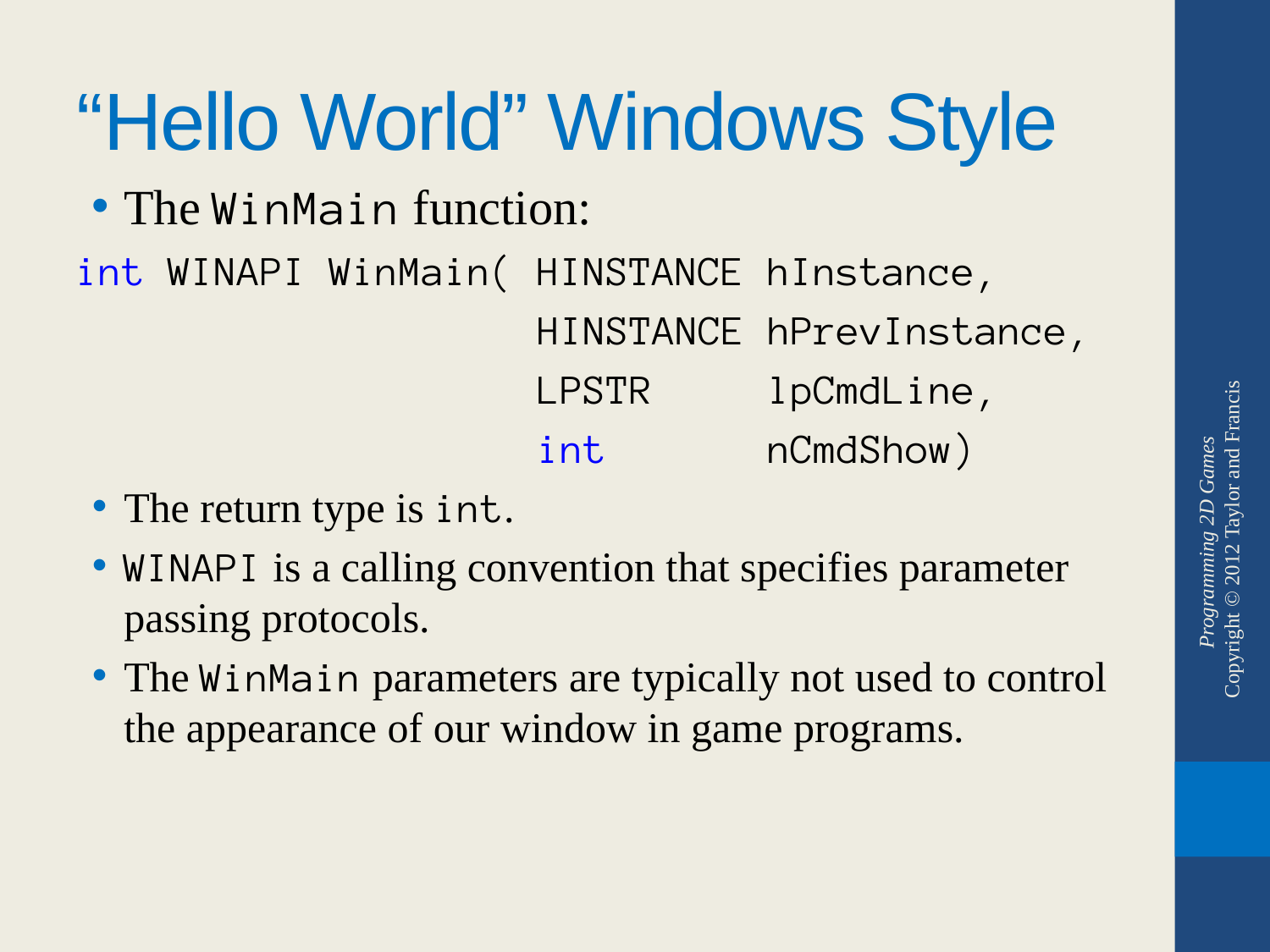

# “Hello World” Windows Style
The WinMain function:
int WINAPI WinMain( HINSTANCE hInstance,
                    HINSTANCE hPrevInstance,
                    LPSTR     lpCmdLine,
                    int       nCmdShow)
The return type is int.
WINAPI is a calling convention that specifies parameter passing protocols.
The WinMain parameters are typically not used to control the appearance of our window in game programs.

Programming 2D Games
Copyright © 2012 Taylor and Francis